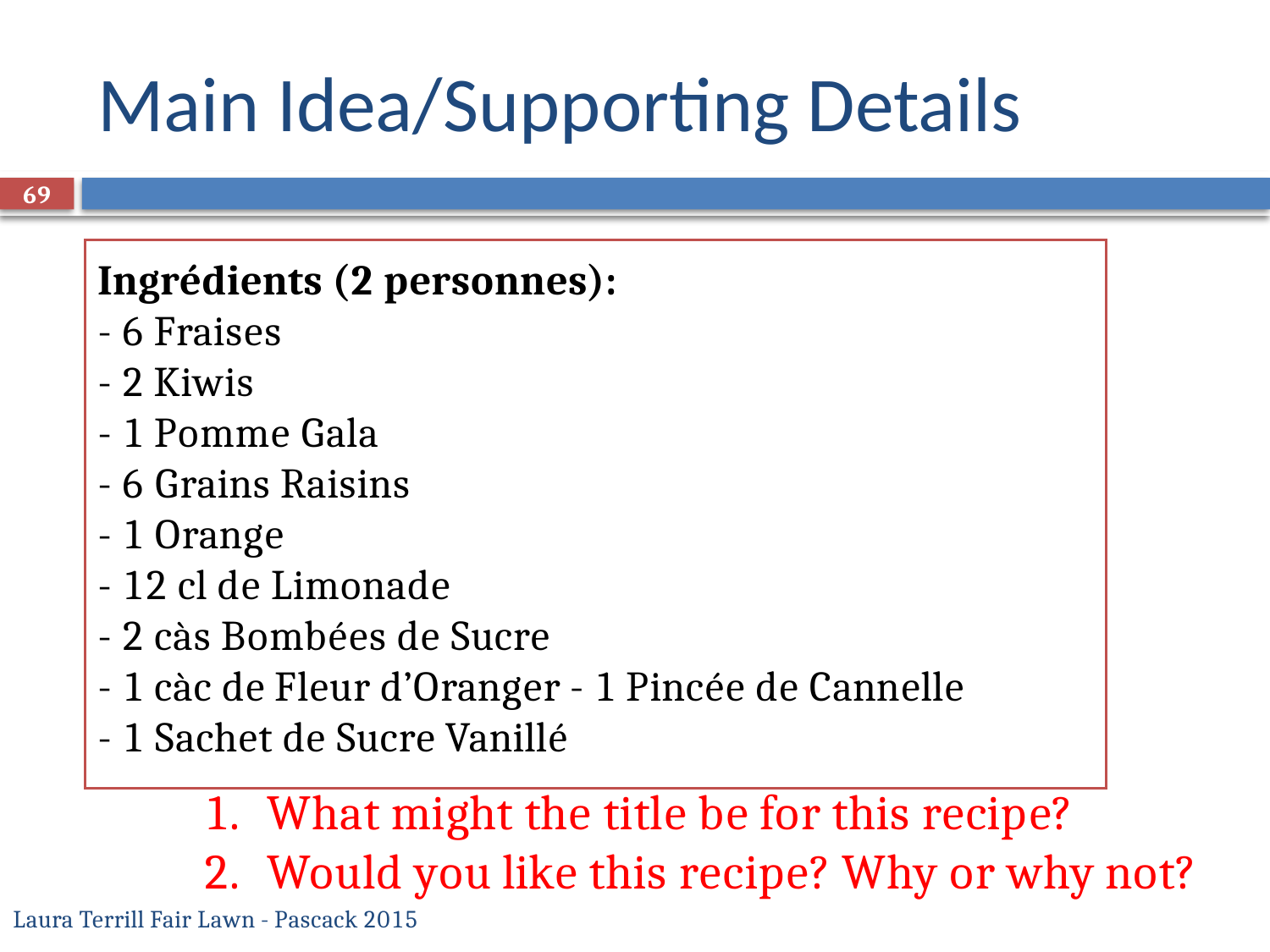

# Main Idea/Supporting Details
69
Ingrédients (2 personnes):
- 6 Fraises
- 2 Kiwis
- 1 Pomme Gala
- 6 Grains Raisins
- 1 Orange
- 12 cl de Limonade
- 2 càs Bombées de Sucre
- 1 càc de Fleur d’Oranger - 1 Pincée de Cannelle
- 1 Sachet de Sucre Vanillé

What might the title be for this recipe?
Would you like this recipe? Why or why not?

Laura Terrill Fair Lawn - Pascack 2015